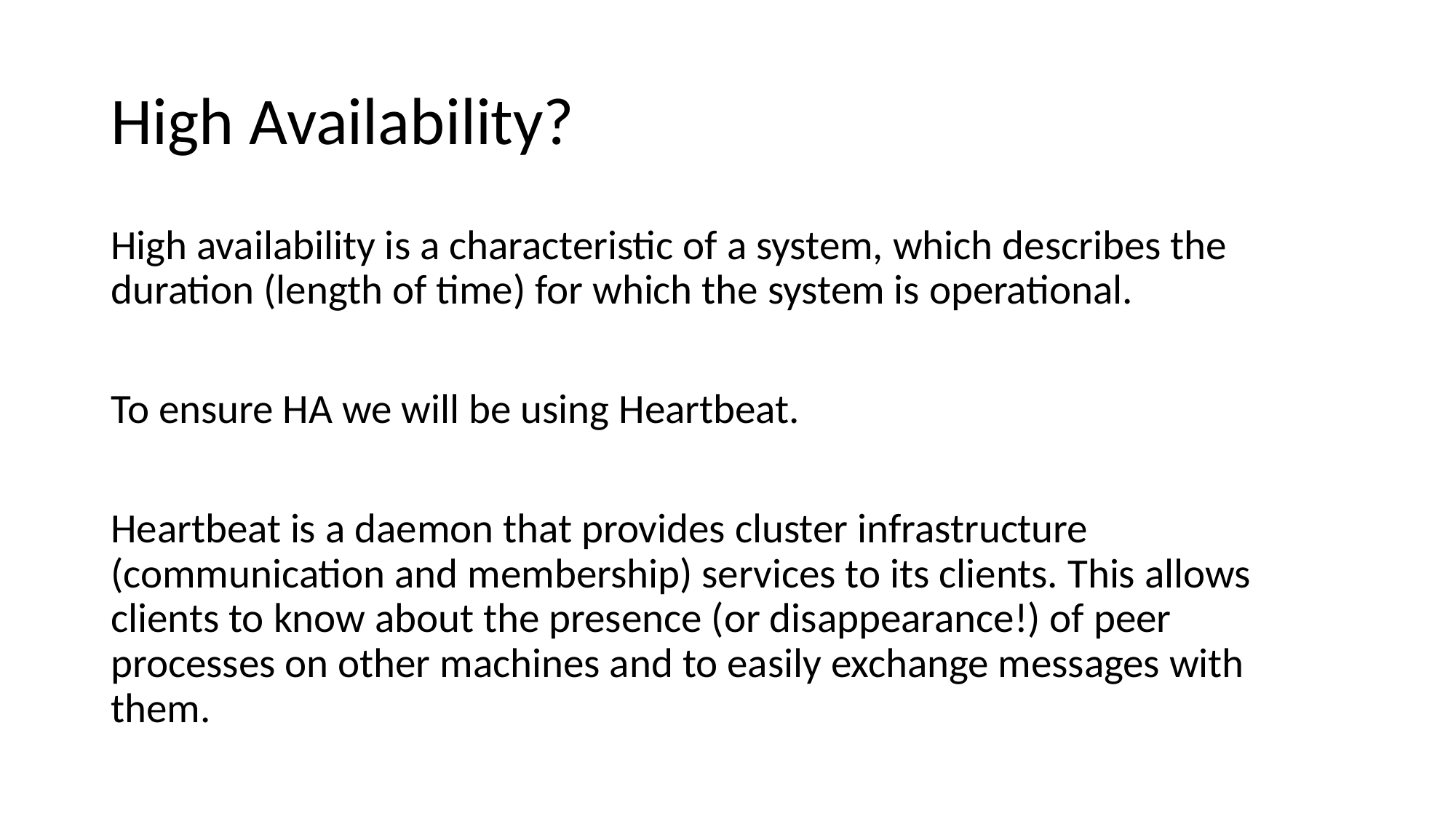

# High Availability?
High availability is a characteristic of a system, which describes the duration (length of time) for which the system is operational.

To ensure HA we will be using Heartbeat.

Heartbeat is a daemon that provides cluster infrastructure (communication and membership) services to its clients. This allows clients to know about the presence (or disappearance!) of peer processes on other machines and to easily exchange messages with them.